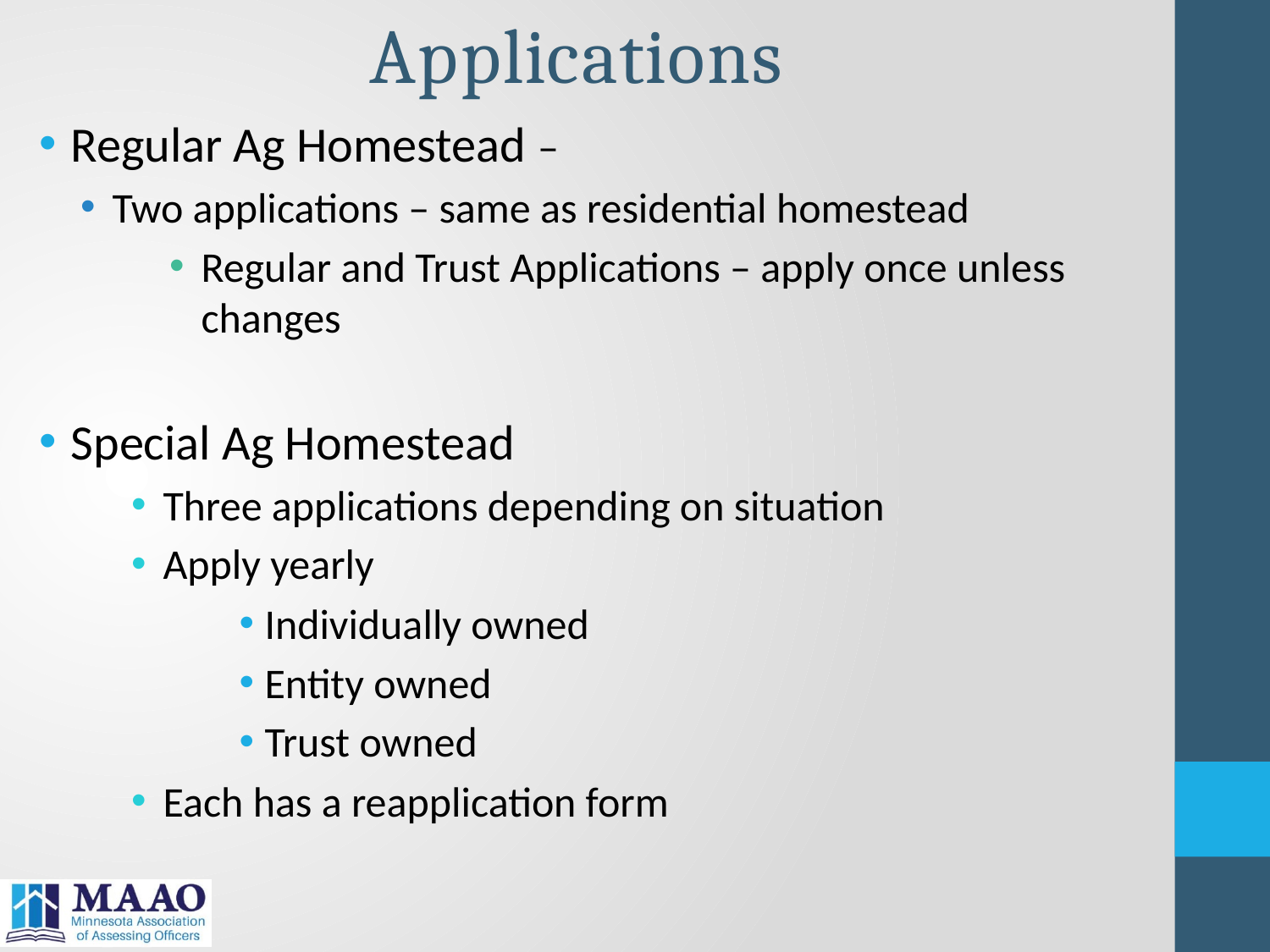

Applications
Regular Ag Homestead –
Two applications – same as residential homestead
Regular and Trust Applications – apply once unless changes

Special Ag Homestead
Three applications depending on situation
Apply yearly
Individually owned
Entity owned
Trust owned
Each has a reapplication form